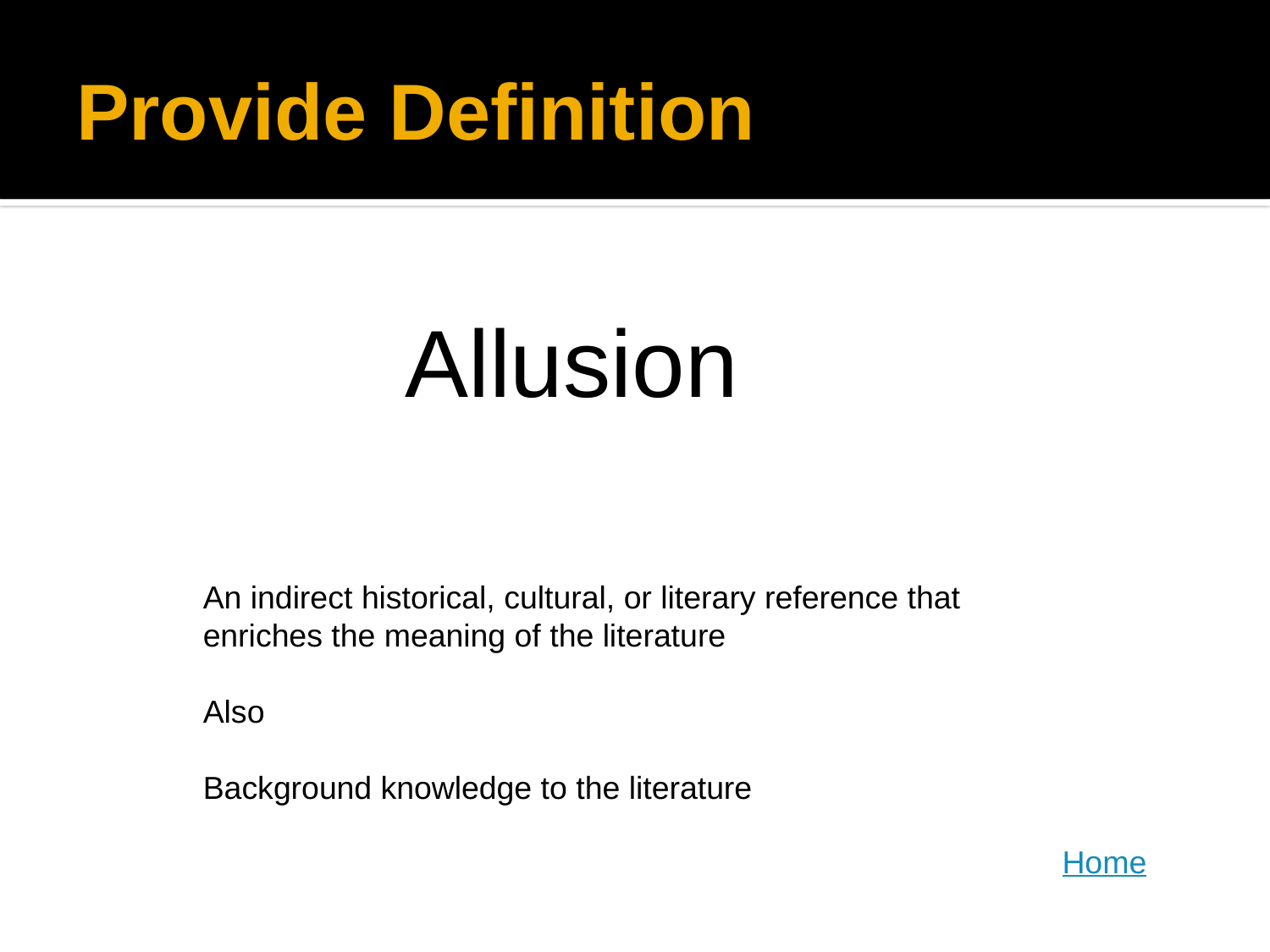

# Provide Definition
Allusion
An indirect historical, cultural, or literary reference that enriches the meaning of the literature

Also

Background knowledge to the literature
Home